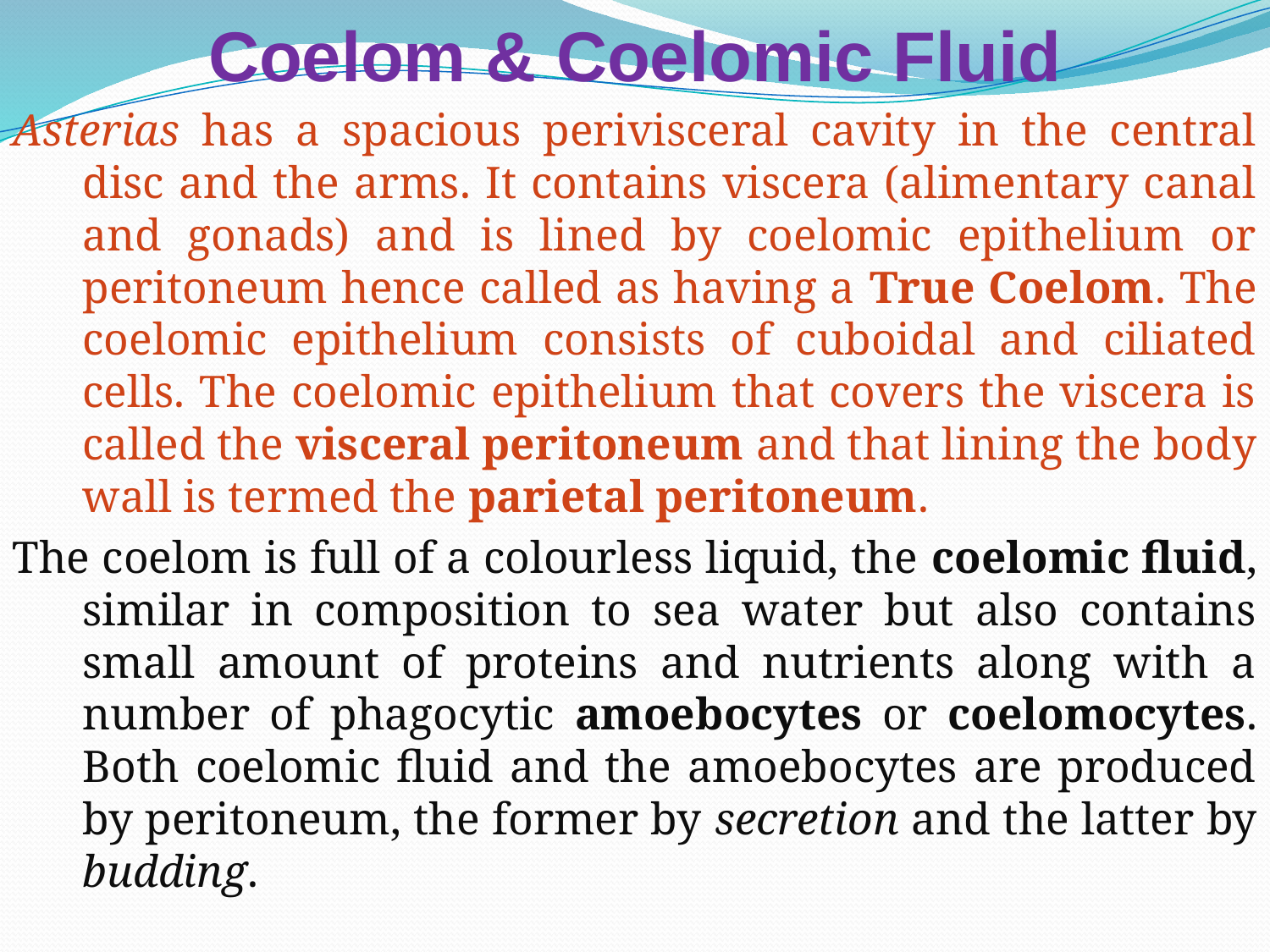

# Coelom & Coelomic Fluid
Asterias has a spacious perivisceral cavity in the central disc and the arms. It contains viscera (alimentary canal and gonads) and is lined by coelomic epithelium or peritoneum hence called as having a True Coelom. The coelomic epithelium consists of cuboidal and ciliated cells. The coelomic epithelium that covers the viscera is called the visceral peritoneum and that lining the body wall is termed the parietal peritoneum.
The coelom is full of a colourless liquid, the coelomic fluid, similar in composition to sea water but also contains small amount of proteins and nutrients along with a number of phagocytic amoebocytes or coelomocytes. Both coelomic fluid and the amoebocytes are produced by peritoneum, the former by secretion and the latter by budding.